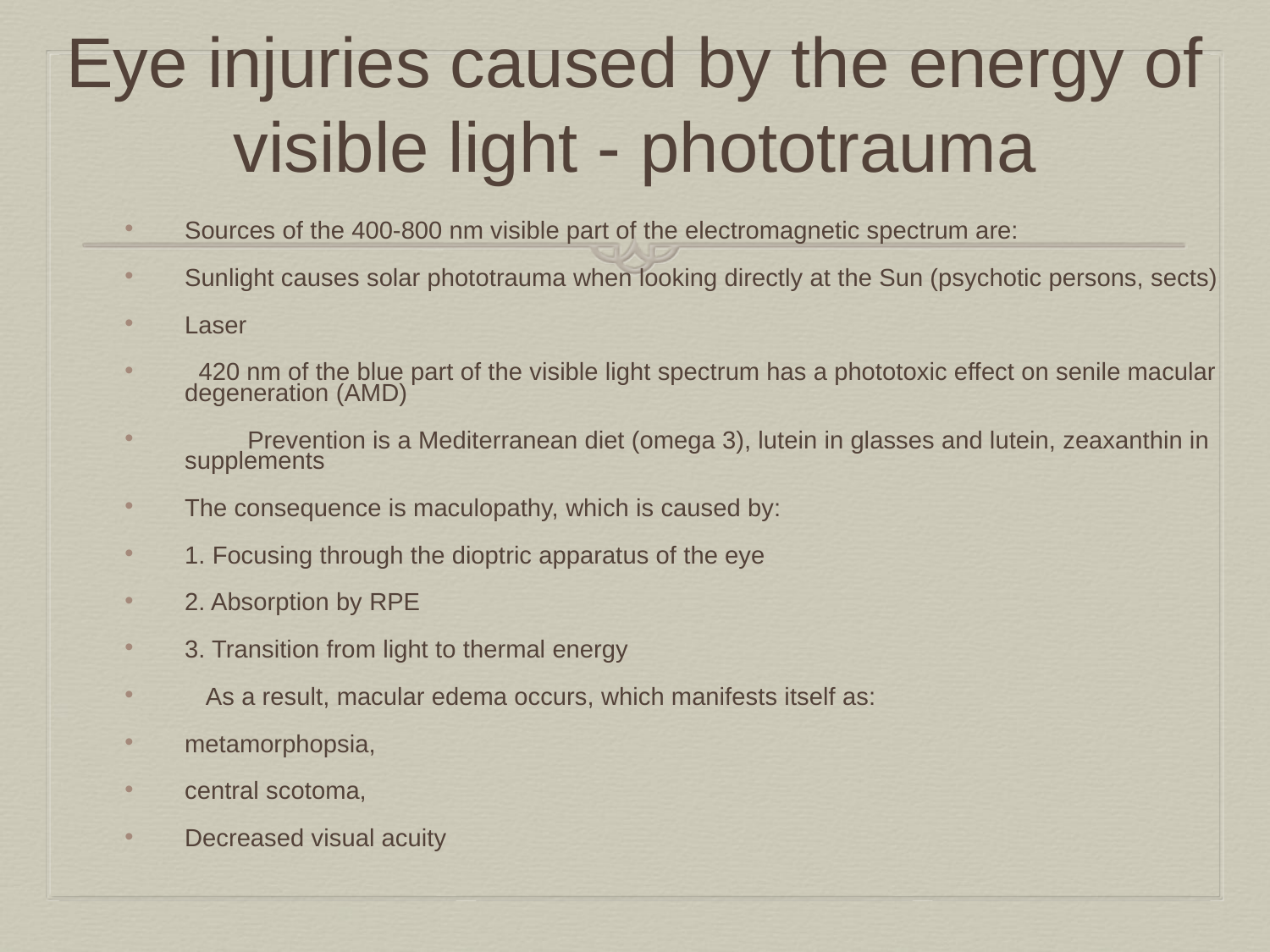

# Eye injuries caused by the energy of visible light - phototrauma
Sources of the 400-800 nm visible part of the electromagnetic spectrum are:
Sunlight causes solar phototrauma when looking directly at the Sun (psychotic persons, sects)
Laser
  420 nm of the blue part of the visible light spectrum has a phototoxic effect on senile macular degeneration (AMD)
         Prevention is a Mediterranean diet (omega 3), lutein in glasses and lutein, zeaxanthin in supplements
The consequence is maculopathy, which is caused by:
1. Focusing through the dioptric apparatus of the eye
2. Absorption by RPE
3. Transition from light to thermal energy
   As a result, macular edema occurs, which manifests itself as:
metamorphopsia,
central scotoma,
Decreased visual acuity